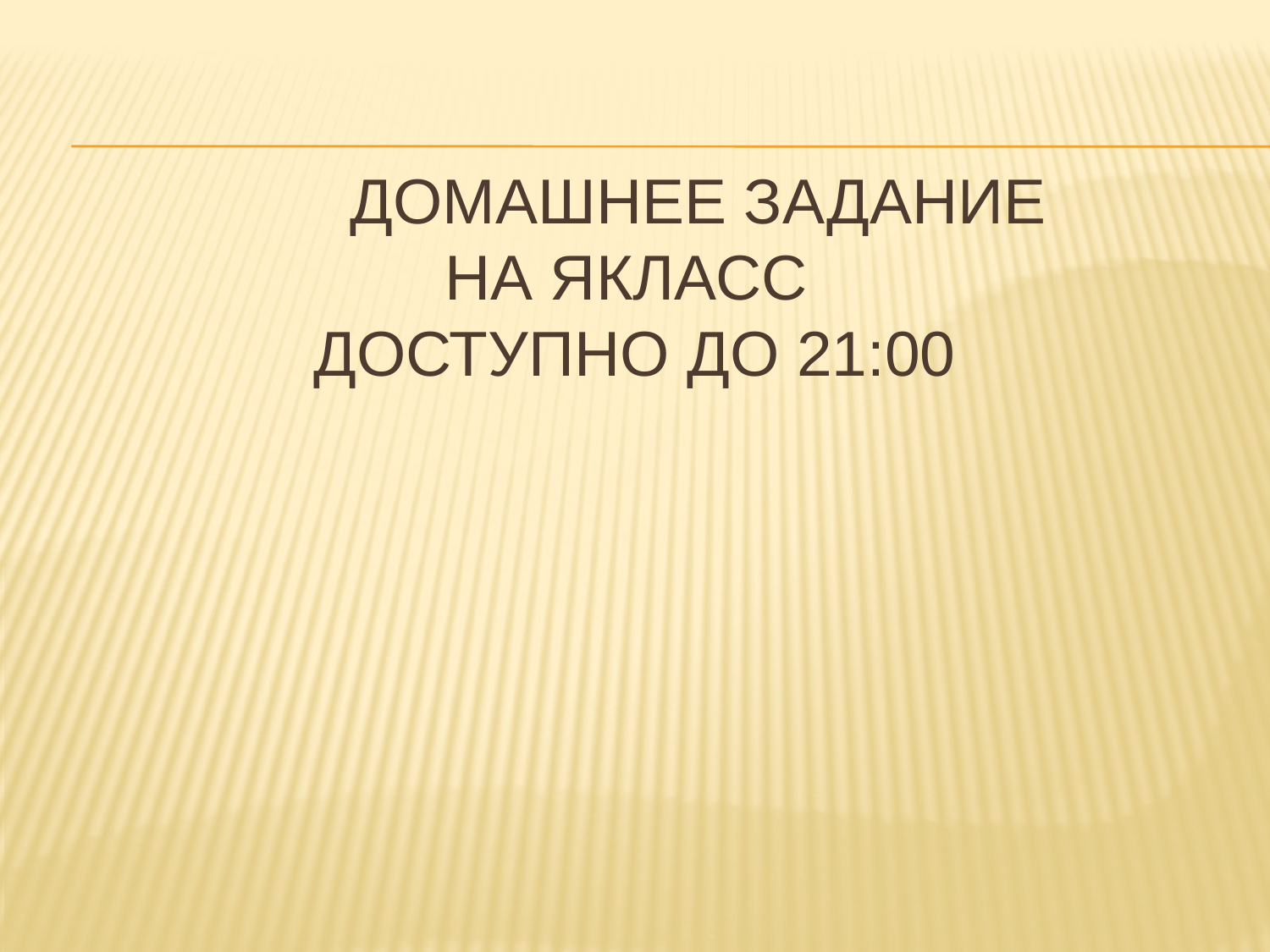

# Домашнее задание на Якласс доступно до 21:00